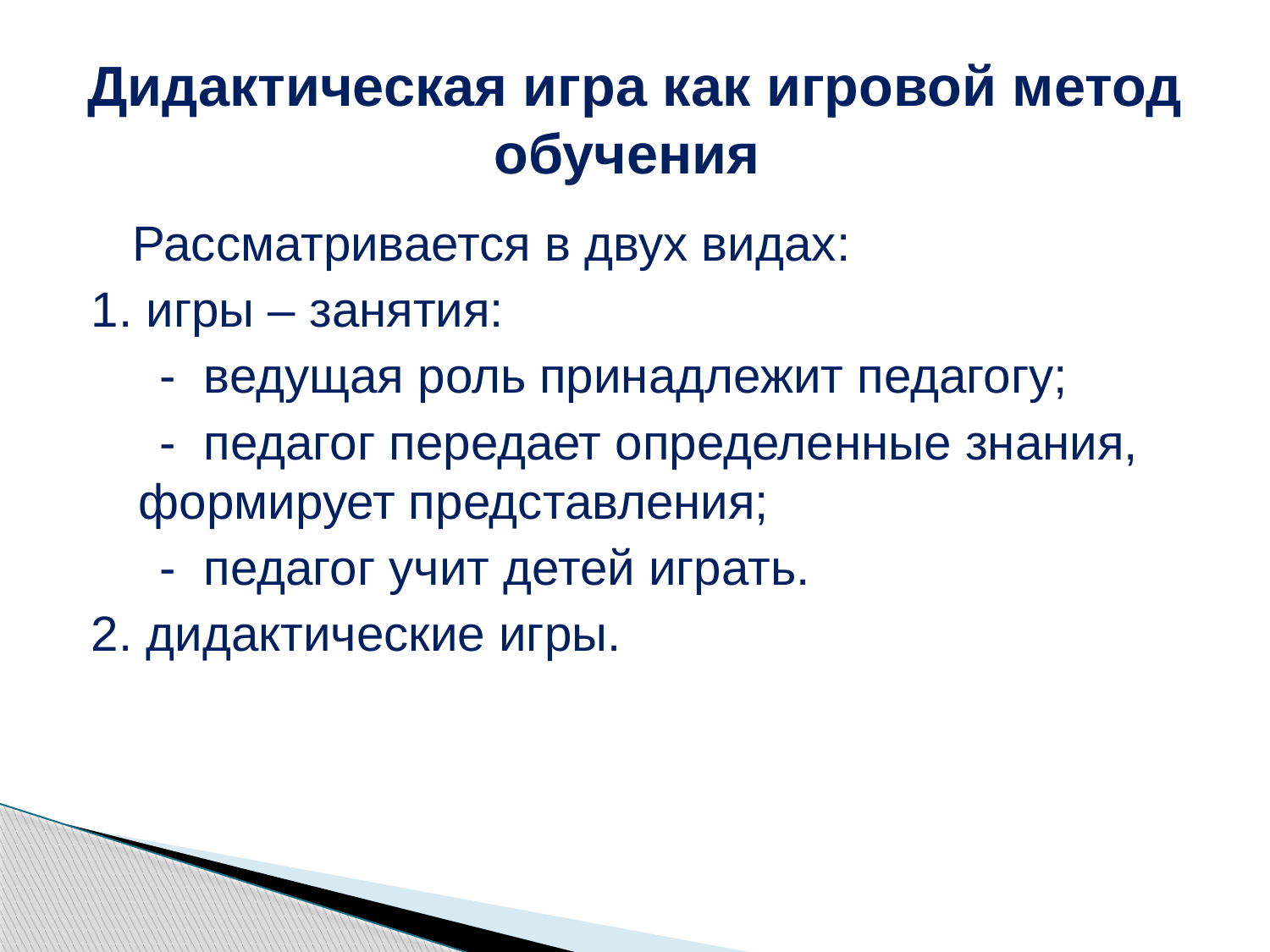

# Дидактическая игра как игровой метод обучения
   Рассматривается в двух видах:
1. игры – занятия:
     -  ведущая роль принадлежит педагогу;
     -  педагог передает определенные знания, формирует представления;
     -  педагог учит детей играть.
2. дидактические игры.